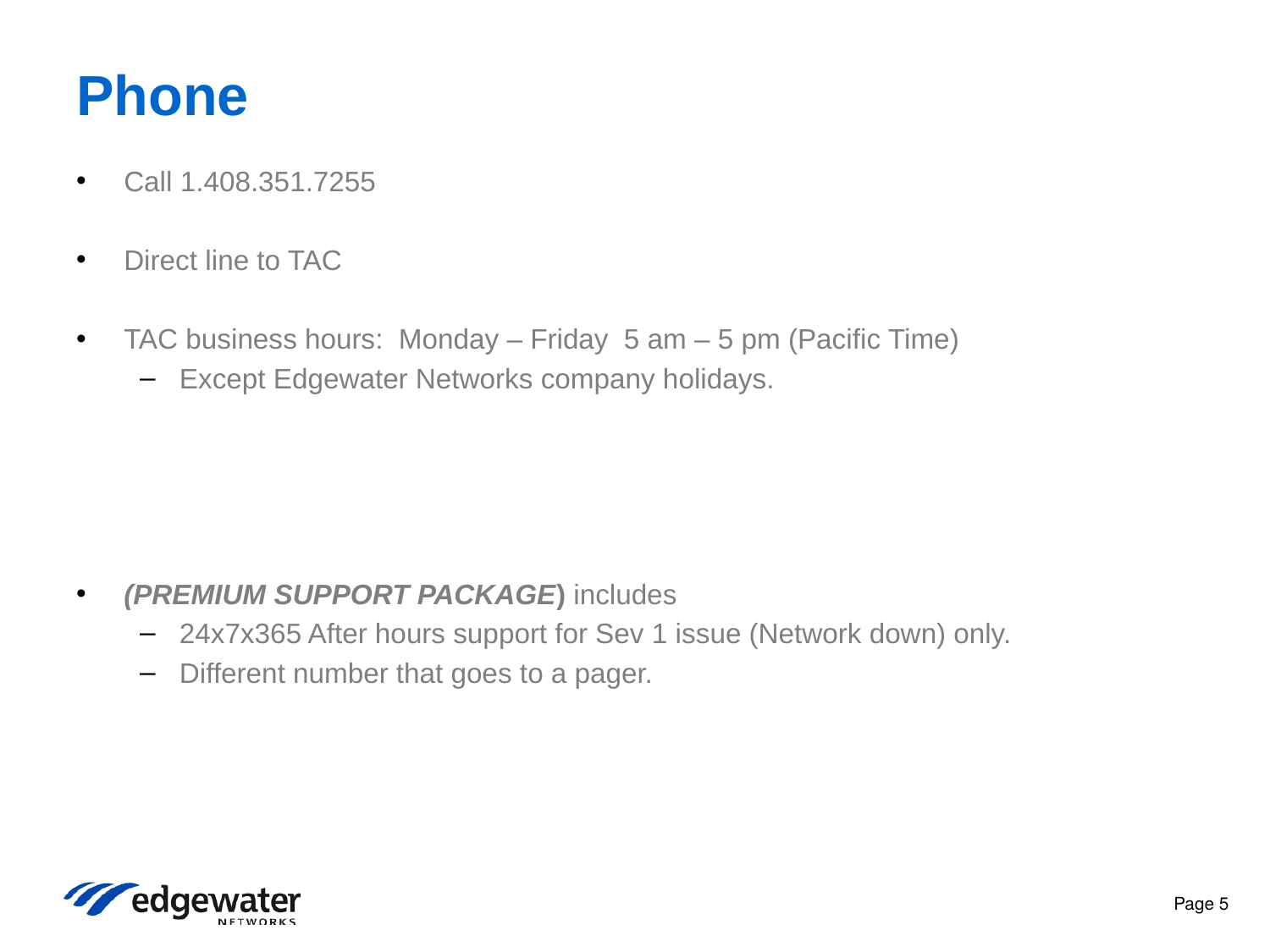

# Phone
Call 1.408.351.7255

Direct line to TAC

TAC business hours:  Monday – Friday  5 am – 5 pm (Pacific Time)
Except Edgewater Networks company holidays.

(PREMIUM SUPPORT PACKAGE) includes
24x7x365 After hours support for Sev 1 issue (Network down) only.
Different number that goes to a pager.